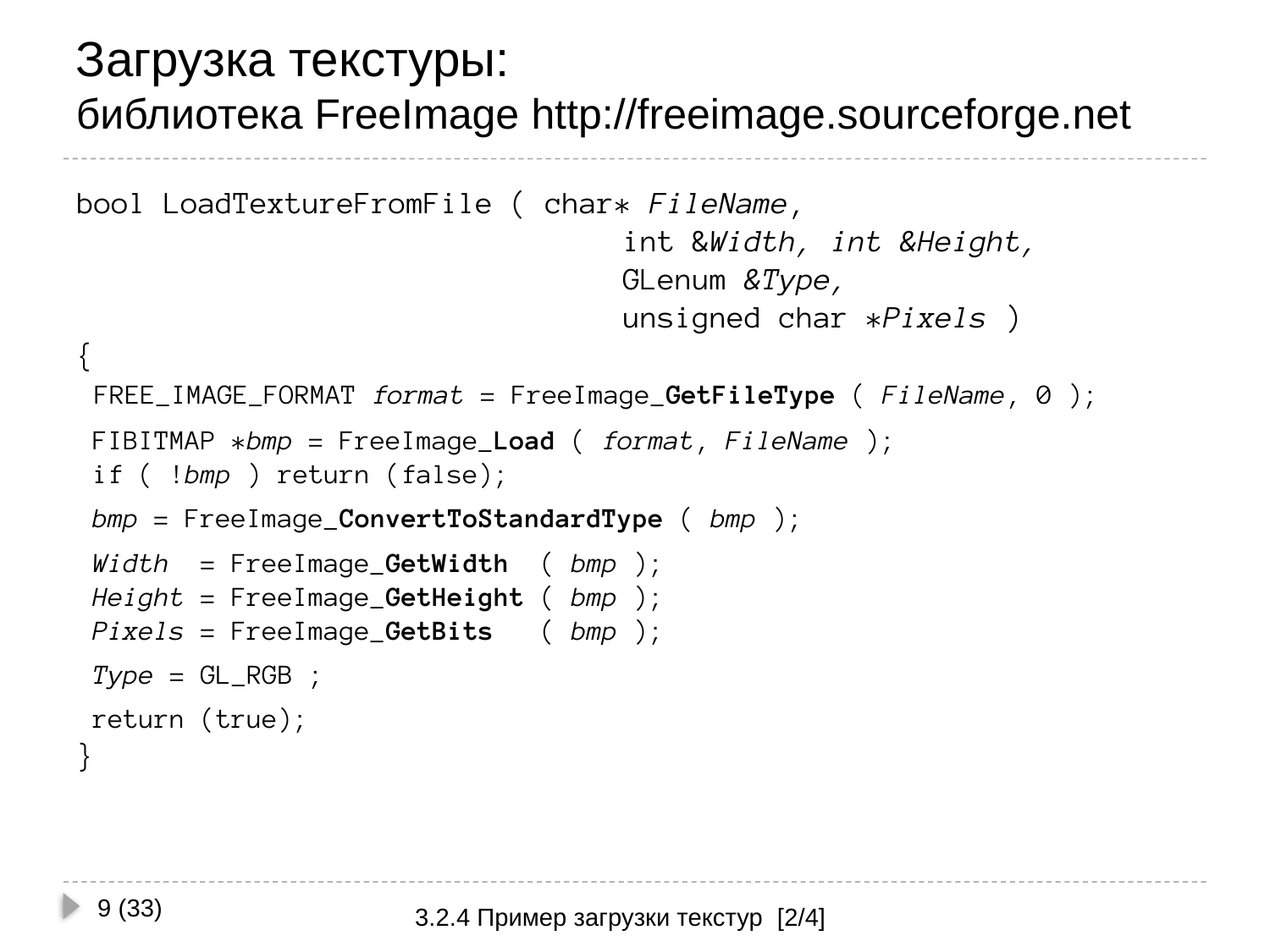

# Загрузка текстуры: библиотека FreeImage http://freeimage.sourceforge.net
bool LoadTextureFromFile ( char* FileName,
				int &Width, int &Height,
				GLenum &Type,
				unsigned char *Pixels )
{
 FREE_IMAGE_FORMAT format = FreeImage_GetFileType ( FileName, 0 );
 FIBITMAP *bmp = FreeImage_Load ( format, FileName );
 if ( !bmp ) return (false);
 bmp = FreeImage_ConvertToStandardType ( bmp );
 Width  = FreeImage_GetWidth  ( bmp );
 Height = FreeImage_GetHeight ( bmp );
 Pixels = FreeImage_GetBits   ( bmp );
 Type = GL_RGB ;
 return (true);
}
9 (33)
3.2.4 Пример загрузки текстур  [2/4]